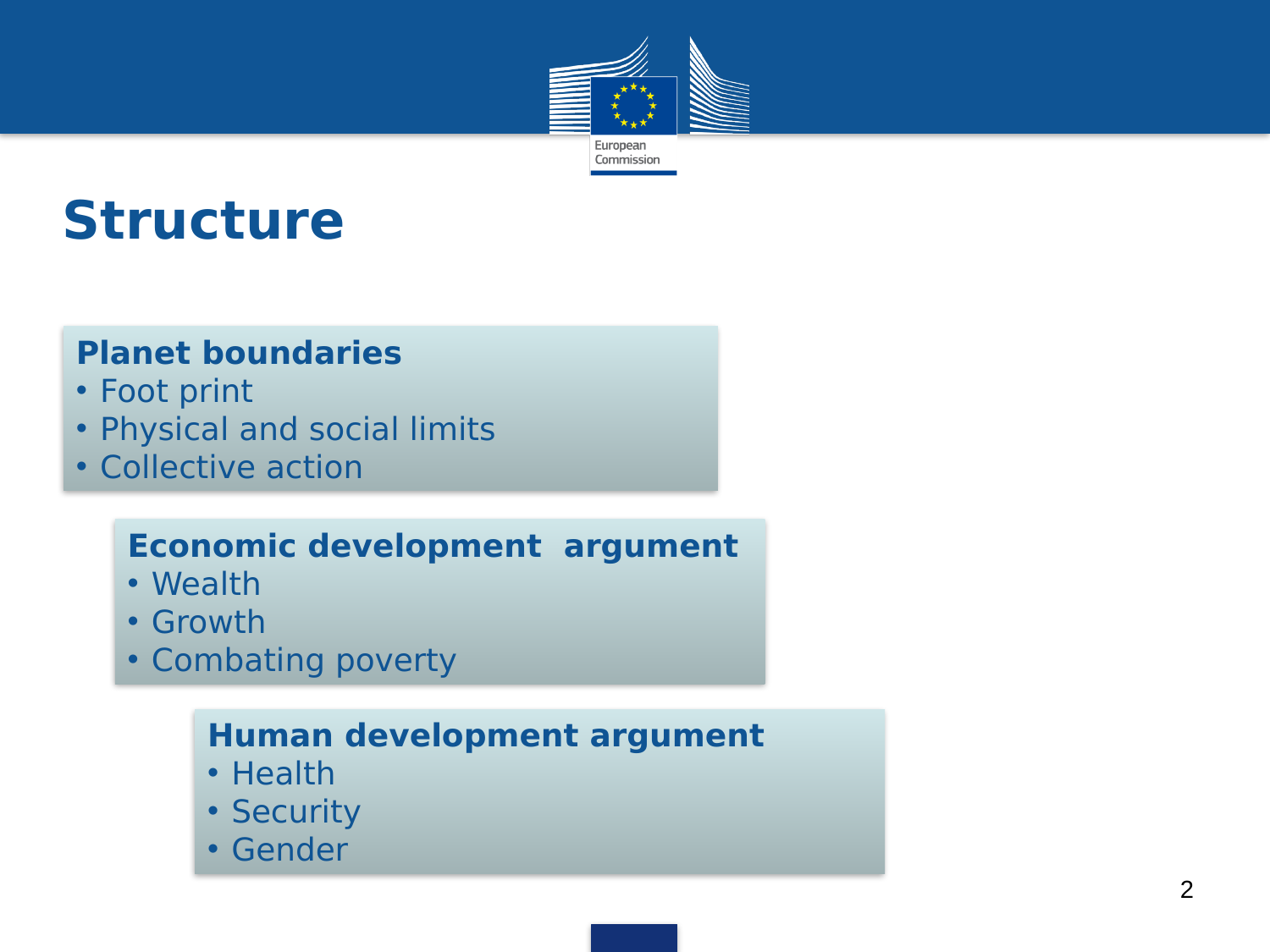

# Structure
Planet boundaries
Foot print
Physical and social limits
Collective action
Economic development  argument
Wealth
Growth
Combating poverty
Human development argument
Health
Security
Gender
2